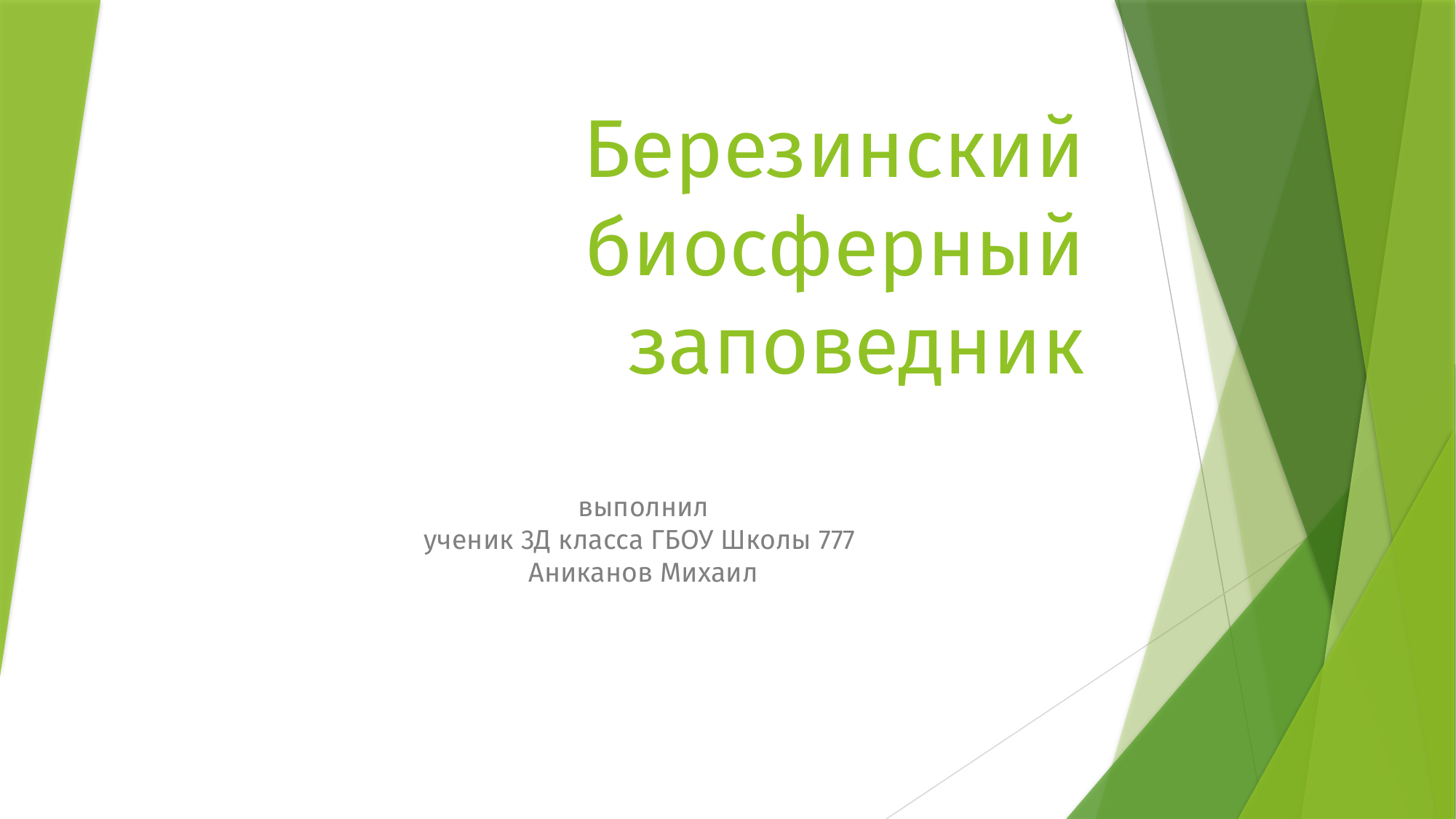

# Березинский биосферный заповедник
 выполнил
ученик 3Д класса ГБОУ Школы 777
Аниканов Михаил